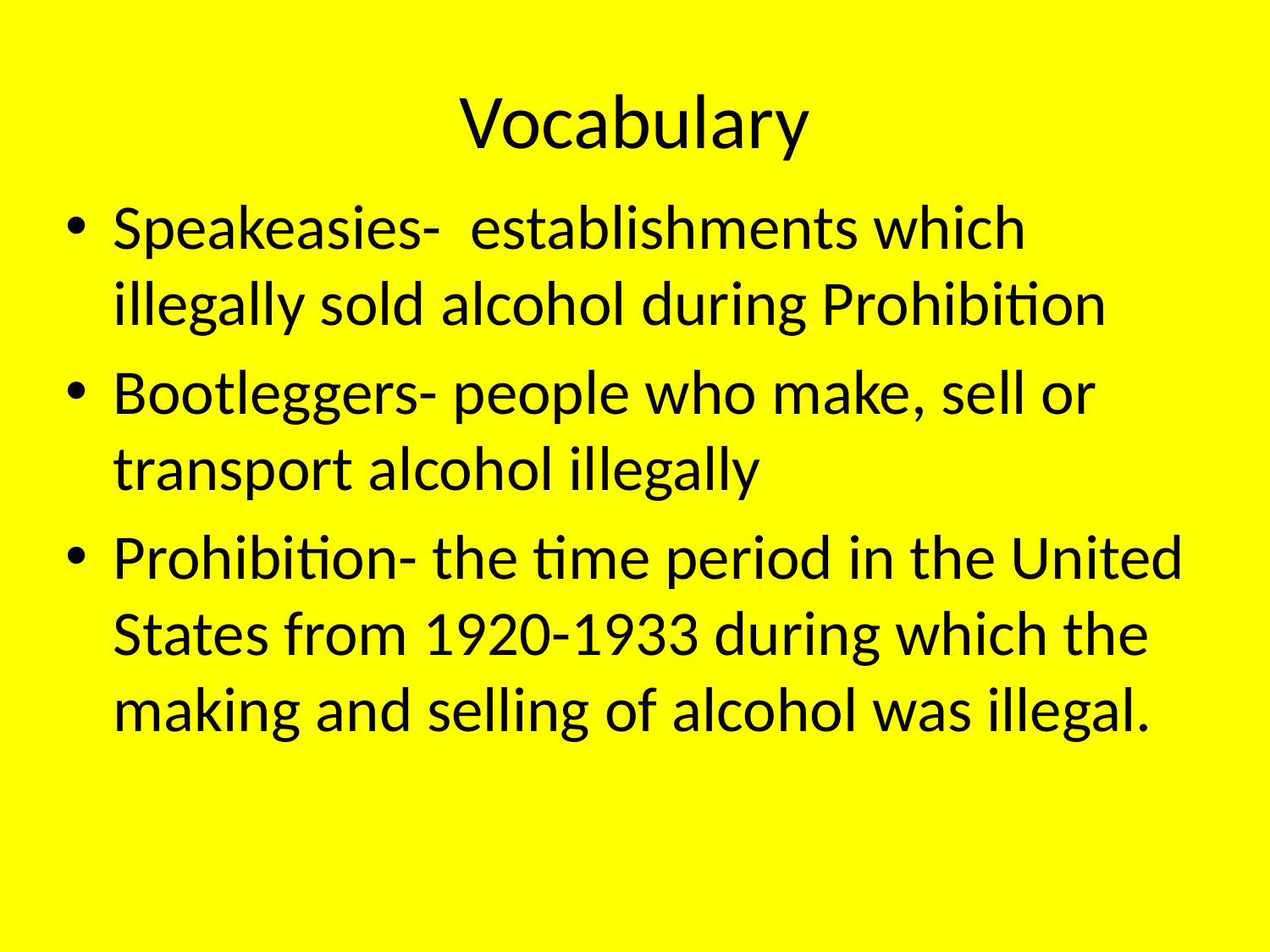

# Vocabulary
Speakeasies-  establishments which illegally sold alcohol during Prohibition
Bootleggers- people who make, sell or transport alcohol illegally
Prohibition- the time period in the United States from 1920-1933 during which the making and selling of alcohol was illegal.